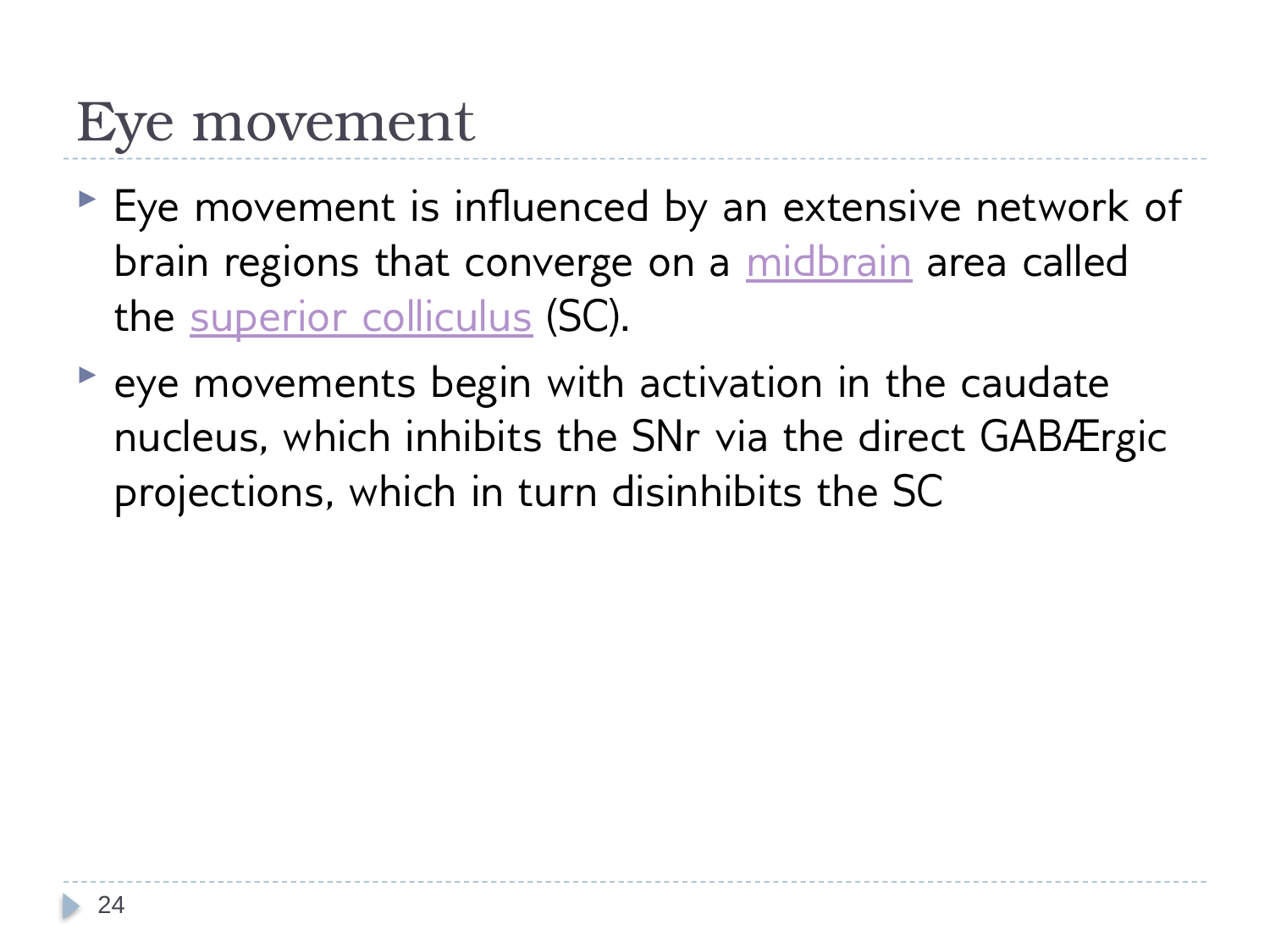

# Eye movement
Eye movement is influenced by an extensive network of brain regions that converge on a midbrain area called the superior colliculus (SC).
eye movements begin with activation in the caudate nucleus, which inhibits the SNr via the direct GABAergic projections, which in turn disinhibits the SC
24